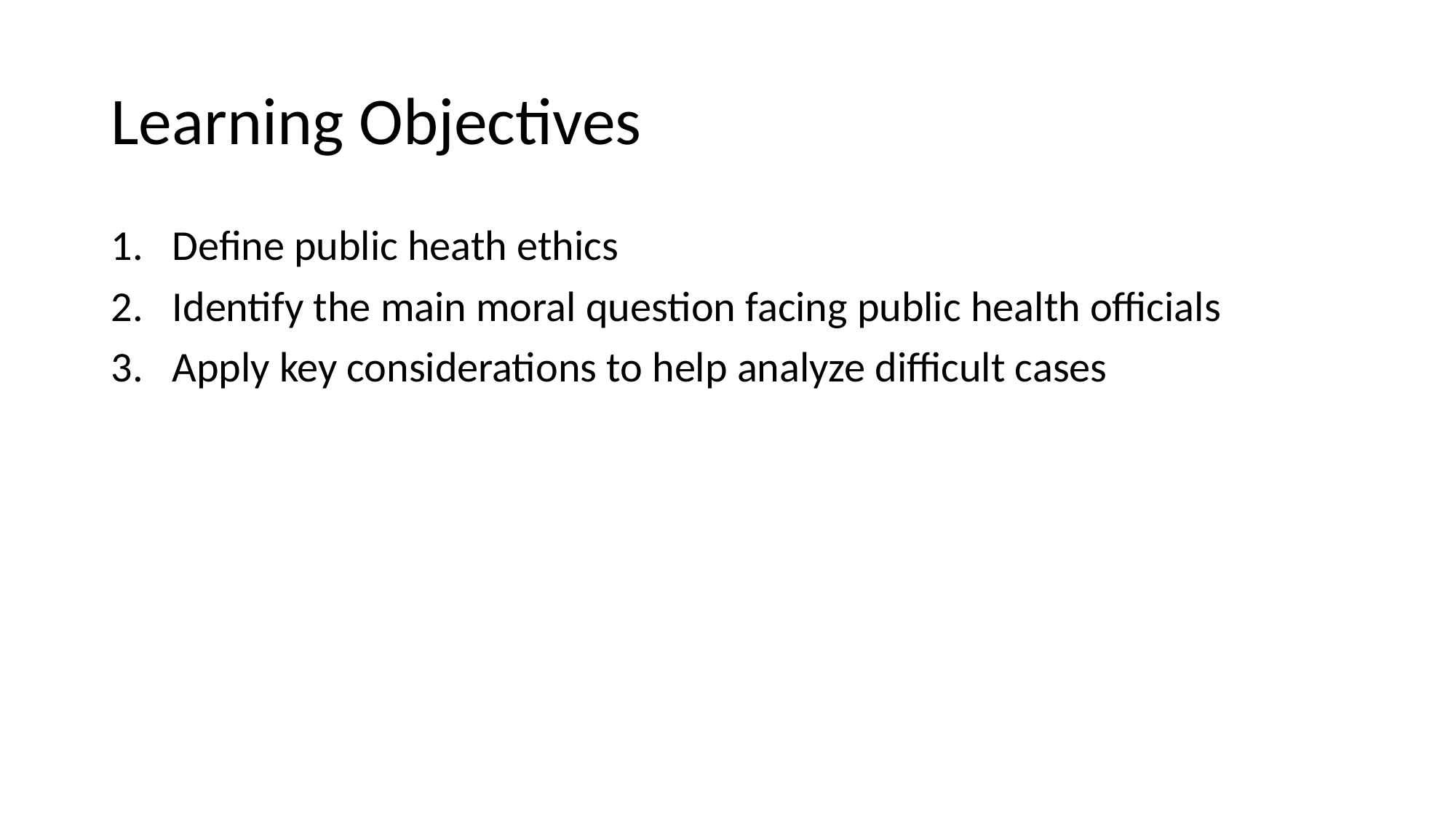

# Learning Objectives
Define public heath ethics
Identify the main moral question facing public health officials
Apply key considerations to help analyze difficult cases